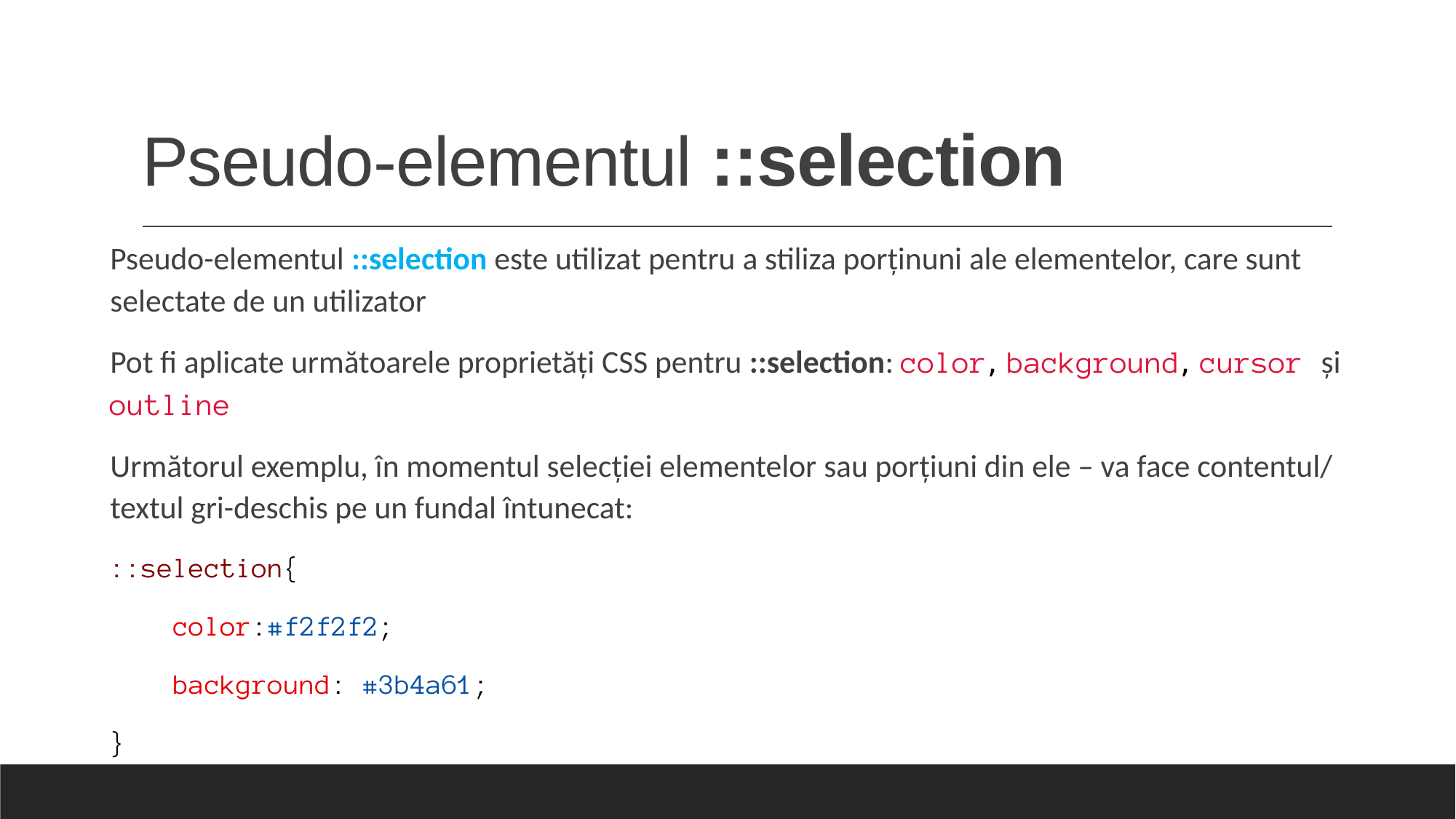

# Pseudo-elementul ::selection
Pseudo-elementul ::selection este utilizat pentru a stiliza porținuni ale elementelor, care sunt selectate de un utilizator
Pot fi aplicate următoarele proprietăți CSS pentru ::selection: color, background, cursor și outline
Următorul exemplu, în momentul selecției elementelor sau porțiuni din ele – va face contentul/ textul gri-deschis pe un fundal întunecat:
::selection{
    color:#f2f2f2;
    background: #3b4a61;
}